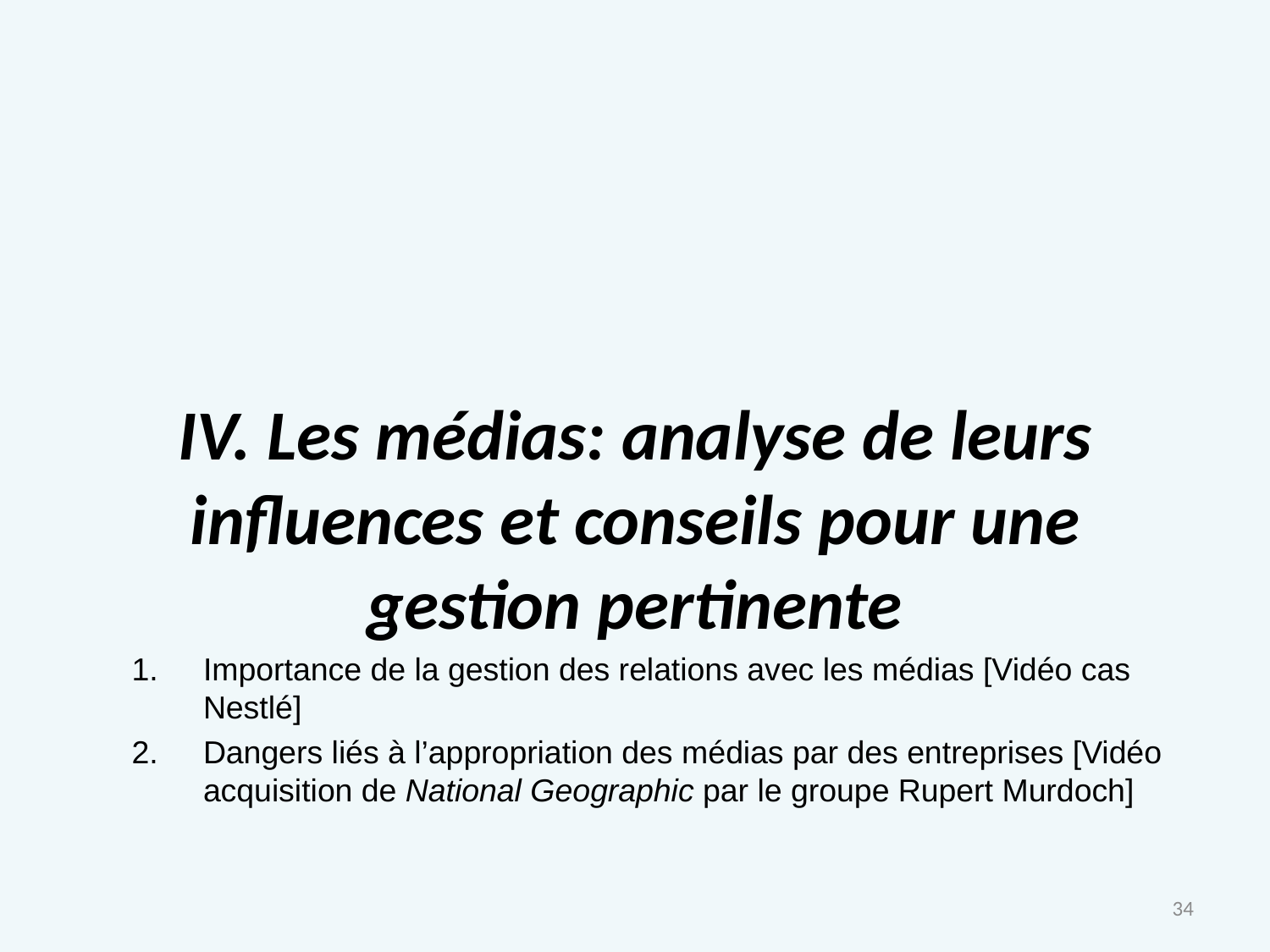

#

IV. Les médias: analyse de leurs influences et conseils pour une gestion pertinente
Importance de la gestion des relations avec les médias [Vidéo cas Nestlé]
Dangers liés à l’appropriation des médias par des entreprises [Vidéo acquisition de National Geographic par le groupe Rupert Murdoch]

34